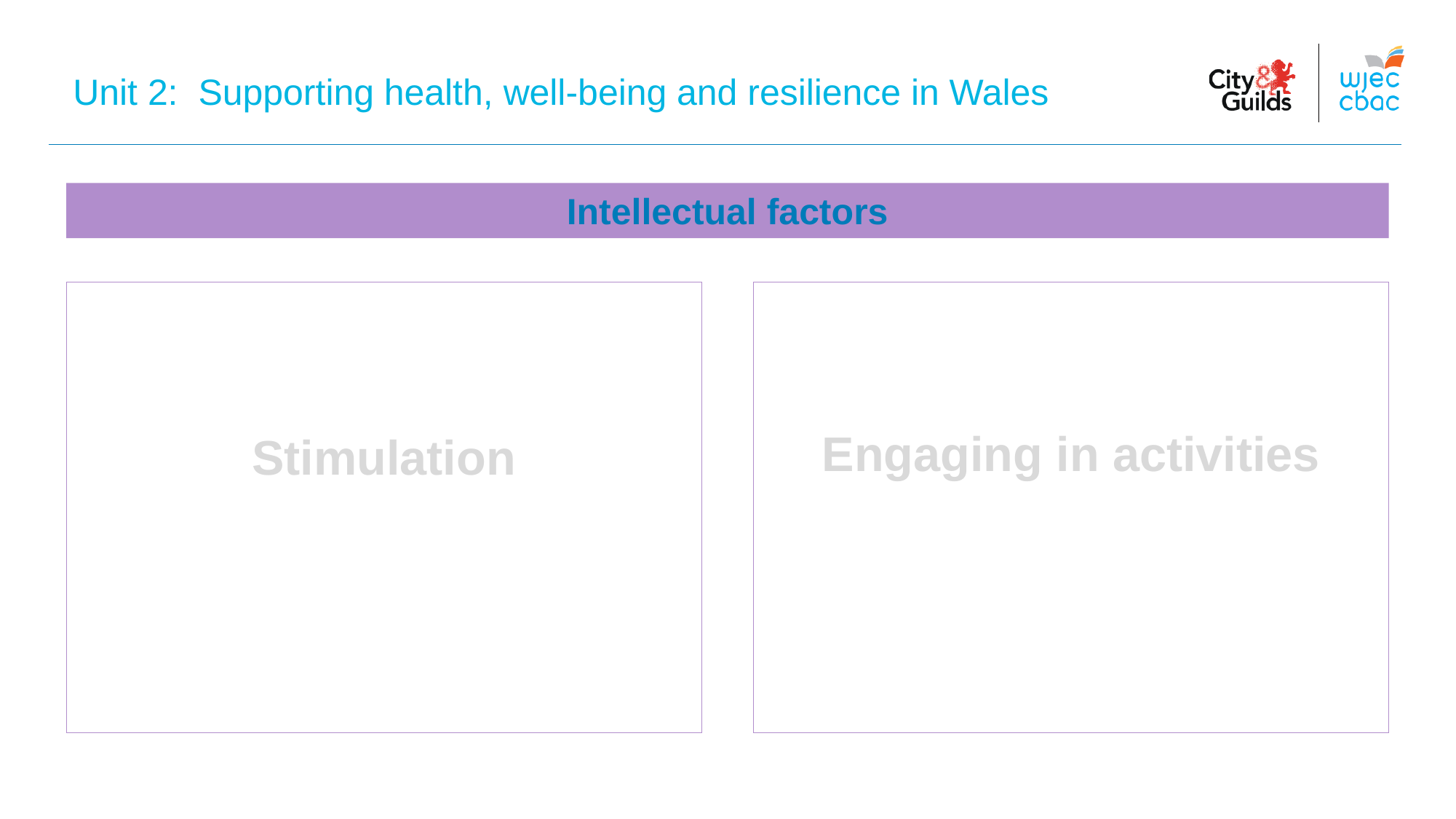

Unit 2:  Supporting health, well-being and resilience in Wales
# Intellectual factors

Stimulation

Engaging in activities